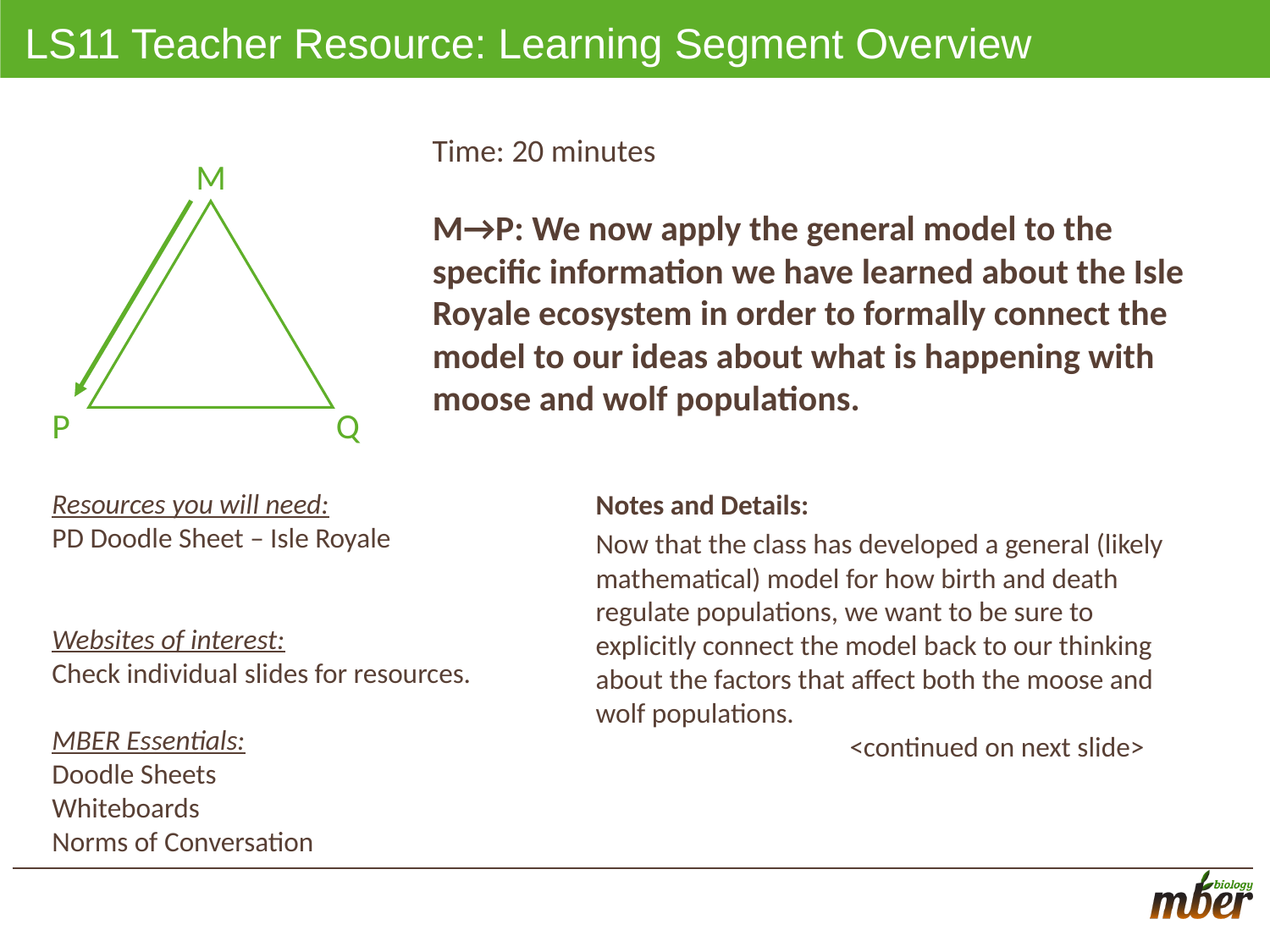

# LS11 Teacher Resource: Learning Segment Overview
Time: 20 minutes
M

Q
P
M→P: We now apply the general model to the specific information we have learned about the Isle Royale ecosystem in order to formally connect the model to our ideas about what is happening with moose and wolf populations.
Resources you will need:
PD Doodle Sheet – Isle Royale

Websites of interest:
Check individual slides for resources.

MBER Essentials:
Doodle Sheets
Whiteboards
Norms of Conversation
Notes and Details:
Now that the class has developed a general (likely mathematical) model for how birth and death regulate populations, we want to be sure to explicitly connect the model back to our thinking about the factors that affect both the moose and wolf populations.
		<continued on next slide>